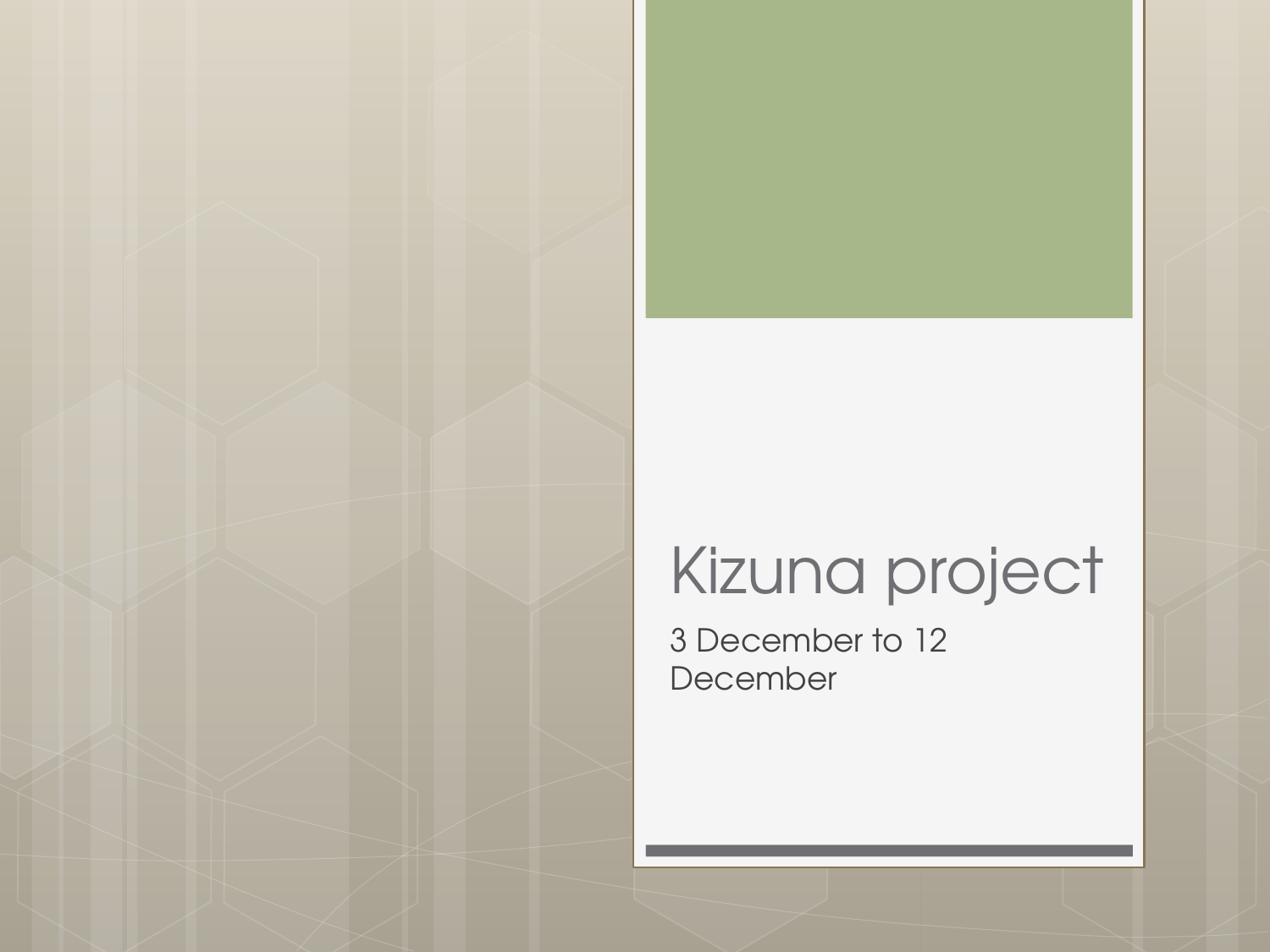

# Kizuna project
3 December to 12 December